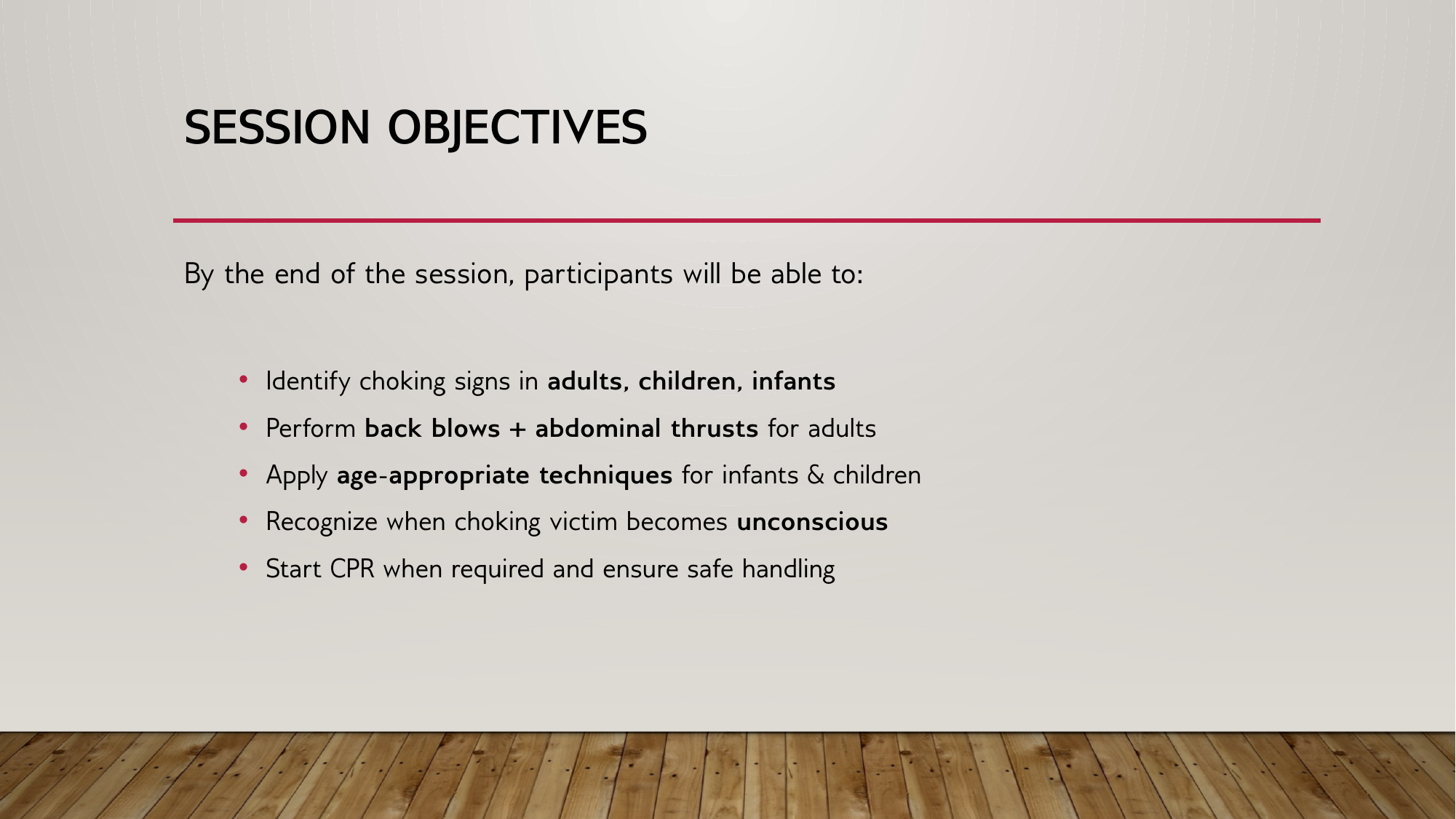

# Session Objectives
By the end of the session, participants will be able to:

Identify choking signs in adults, children, infants
Perform back blows + abdominal thrusts for adults
Apply age-appropriate techniques for infants & children
Recognize when choking victim becomes unconscious
Start CPR when required and ensure safe handling